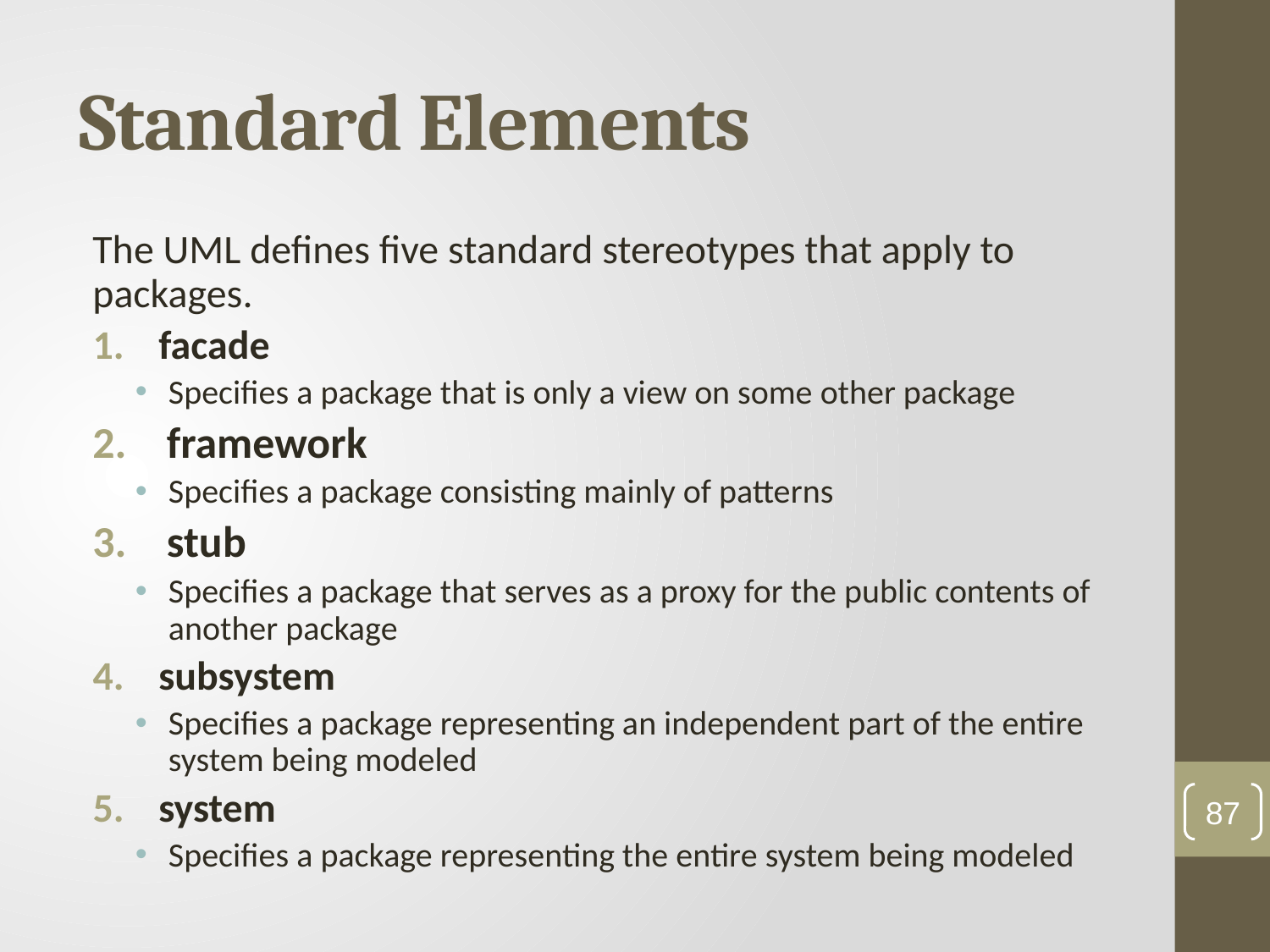

# Standard Elements
The UML defines five standard stereotypes that apply to packages.
facade
Specifies a package that is only a view on some other package
framework
Specifies a package consisting mainly of patterns
stub
Specifies a package that serves as a proxy for the public contents of another package
subsystem
Specifies a package representing an independent part of the entire system being modeled
system
Specifies a package representing the entire system being modeled
87